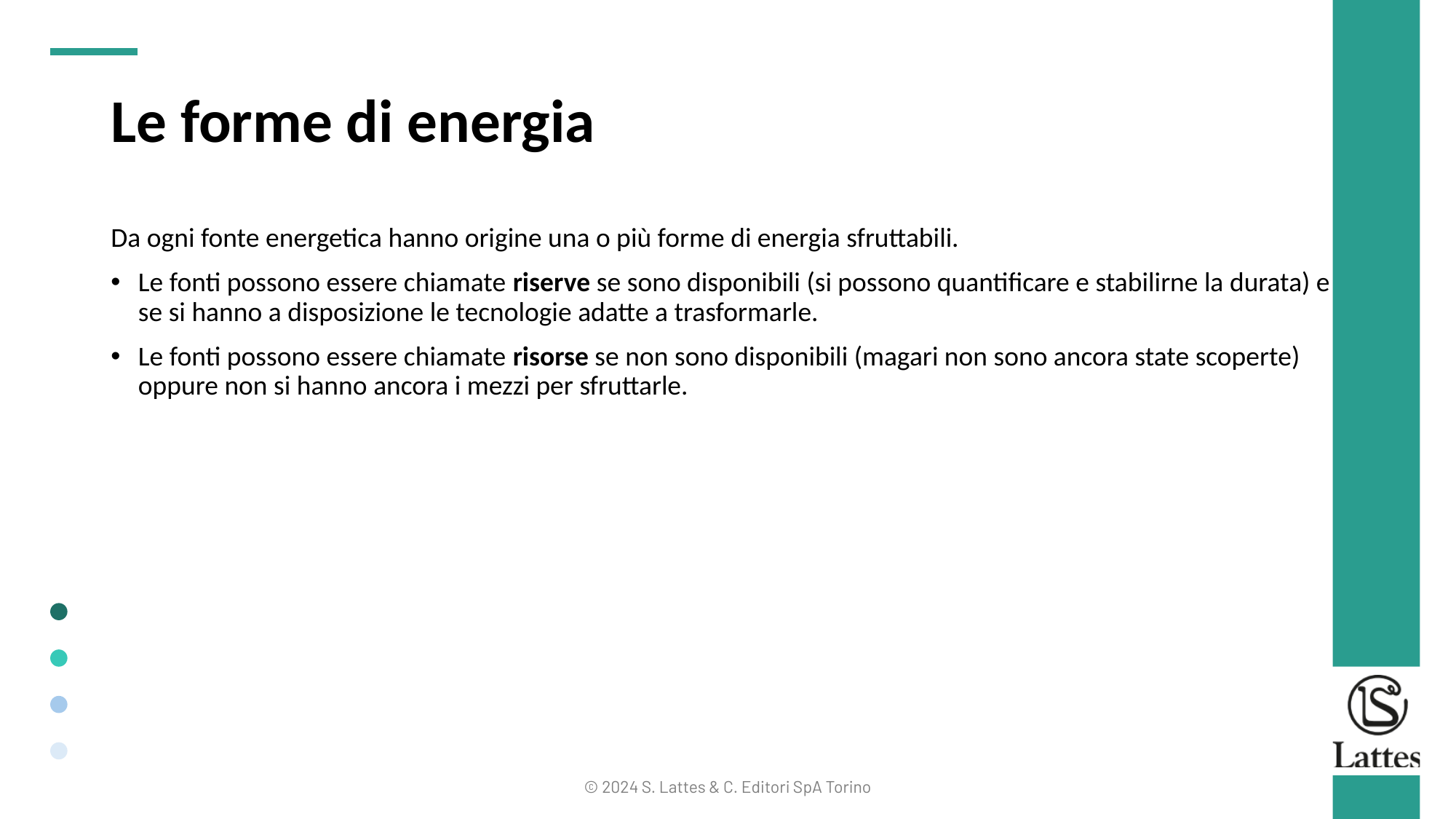

# Le forme di energia
Da ogni fonte energetica hanno origine una o più forme di energia sfruttabili.
Le fonti possono essere chiamate riserve se sono disponibili (si possono quantificare e stabilirne la durata) e se si hanno a disposizione le tecnologie adatte a trasformarle.
Le fonti possono essere chiamate risorse se non sono disponibili (magari non sono ancora state scoperte) oppure non si hanno ancora i mezzi per sfruttarle.